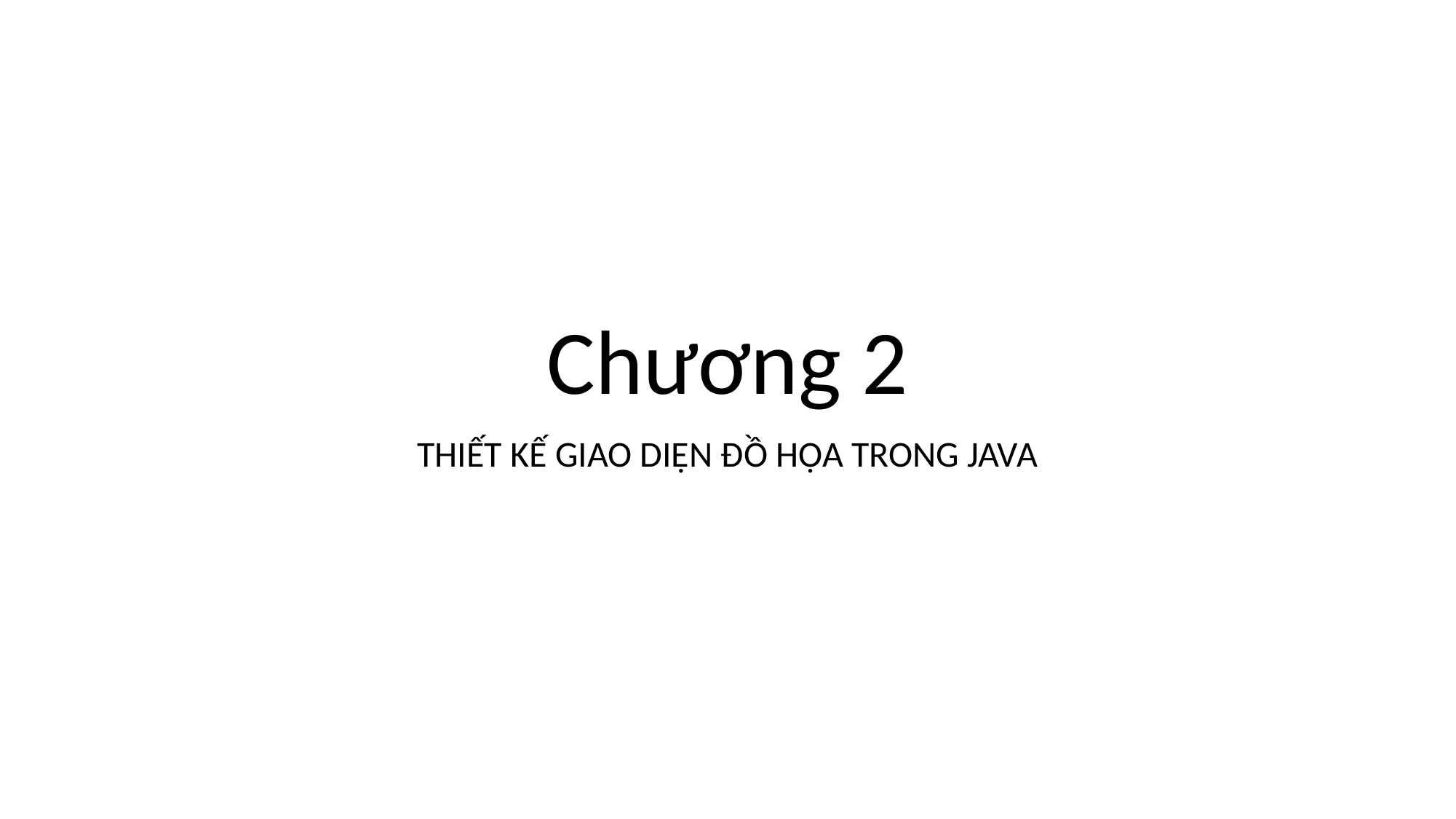

# Chương 2
THIẾT KẾ GIAO DIỆN ĐỒ HỌA TRONG JAVA